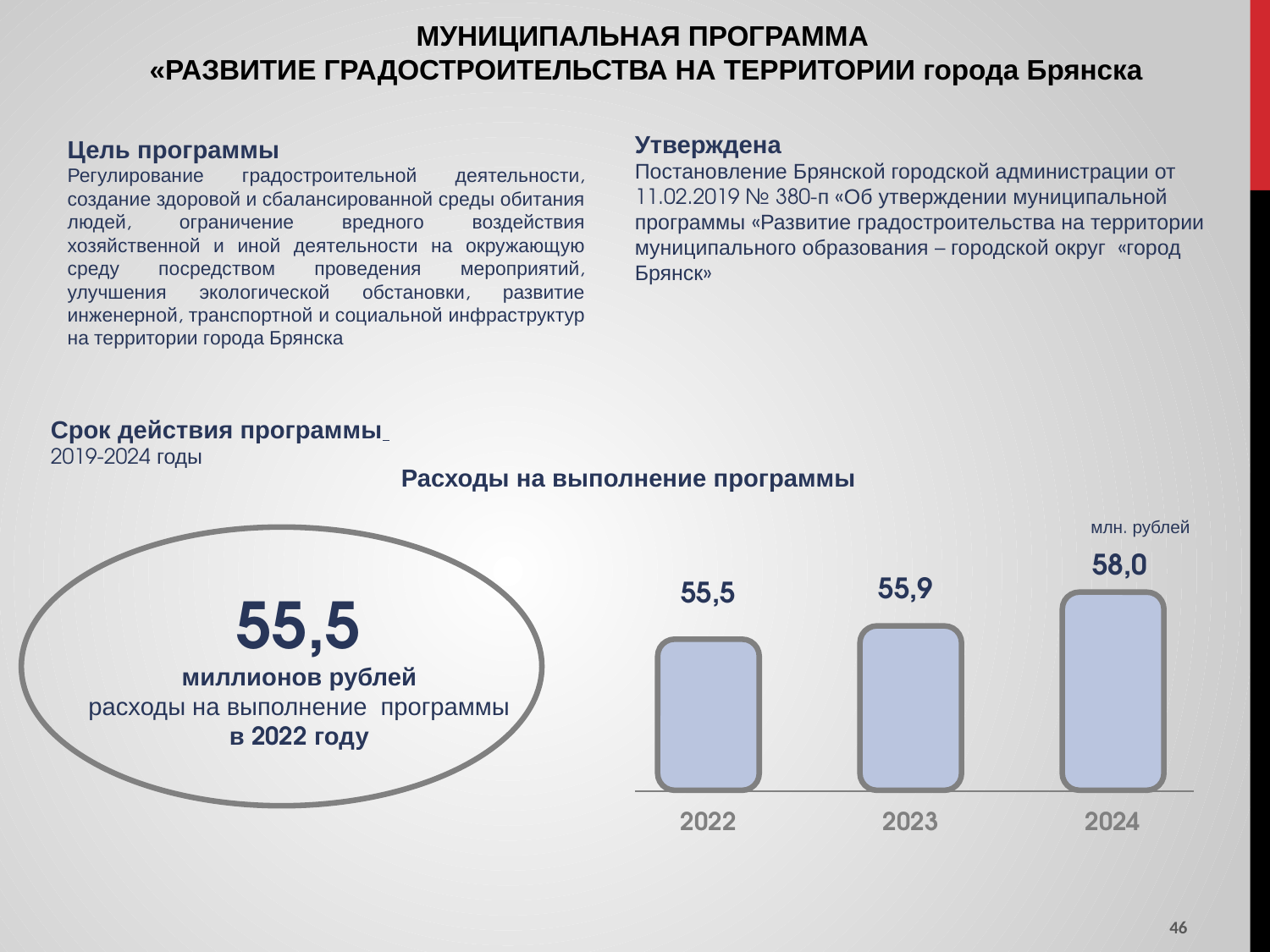

МУНИЦИПАЛЬНАЯ ПРОГРАММА
«РАЗВИТИЕ ГРАДОСТРОИТЕЛЬСТВА НА ТЕРРИТОРИИ города Брянска
Утверждена
Постановление Брянской городской администрации от 11.02.2019 № 380-п «Об утверждении муниципальной программы «Развитие градостроительства на территории муниципального образования – городской округ  «город Брянск»
Цель программы
Регулирование градостроительной деятельности, создание здоровой и сбалансированной среды обитания людей, ограничение вредного воздействия хозяйственной и иной деятельности на окружающую среду посредством проведения мероприятий, улучшения экологической обстановки, развитие инженерной, транспортной и социальной инфраструктур на территории города Брянска

Срок действия программы
2019-2024 годы
Расходы на выполнение программы
млн. рублей

58,0

2024
55,9

2023
55,5

2022
55,5
миллионов рублей
расходы на выполнение  программы
в 2022 году

46